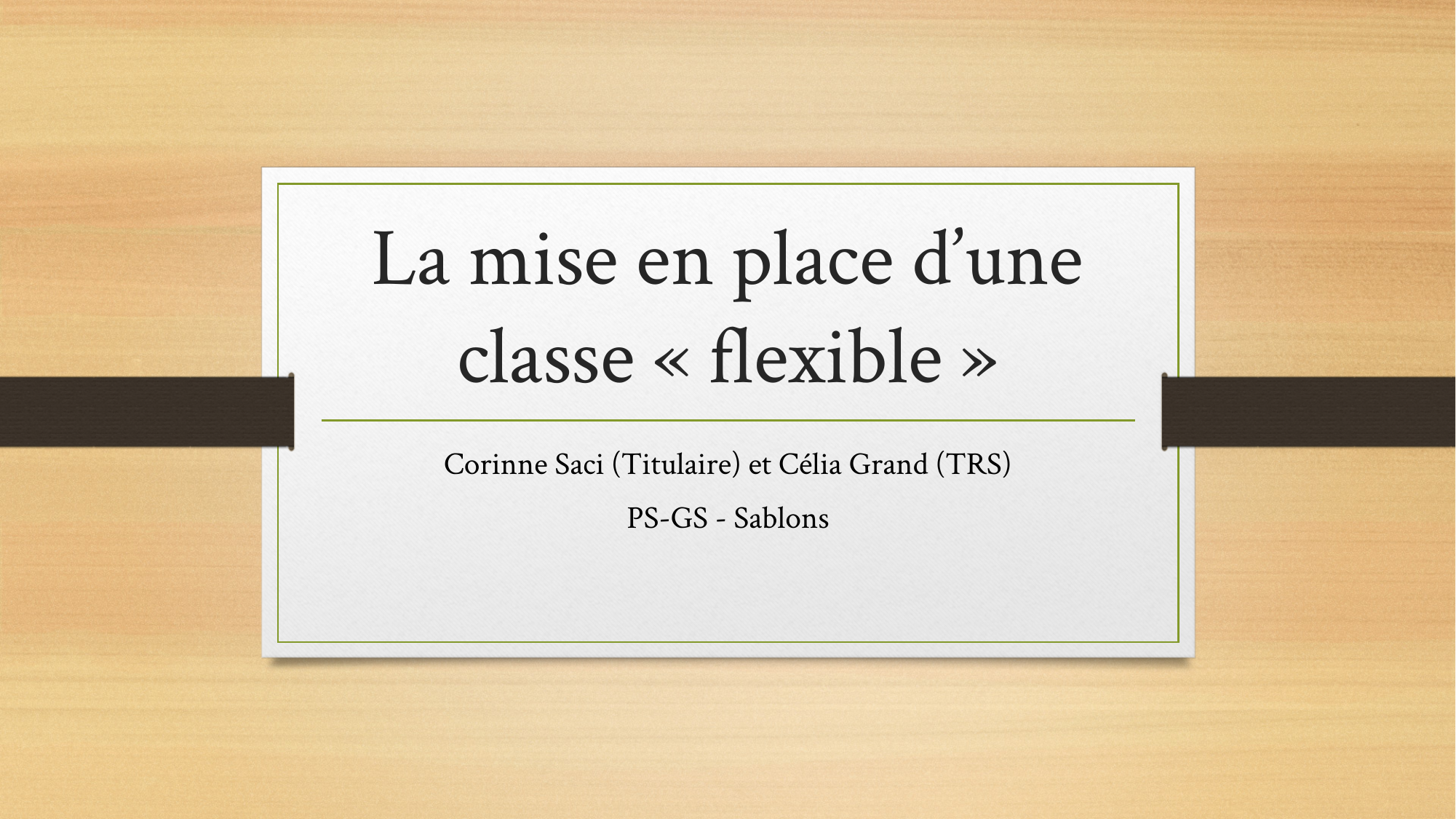

# La mise en place d’une classe « flexible »
Corinne Saci (Titulaire) et Célia Grand (TRS)
PS-GS - Sablons